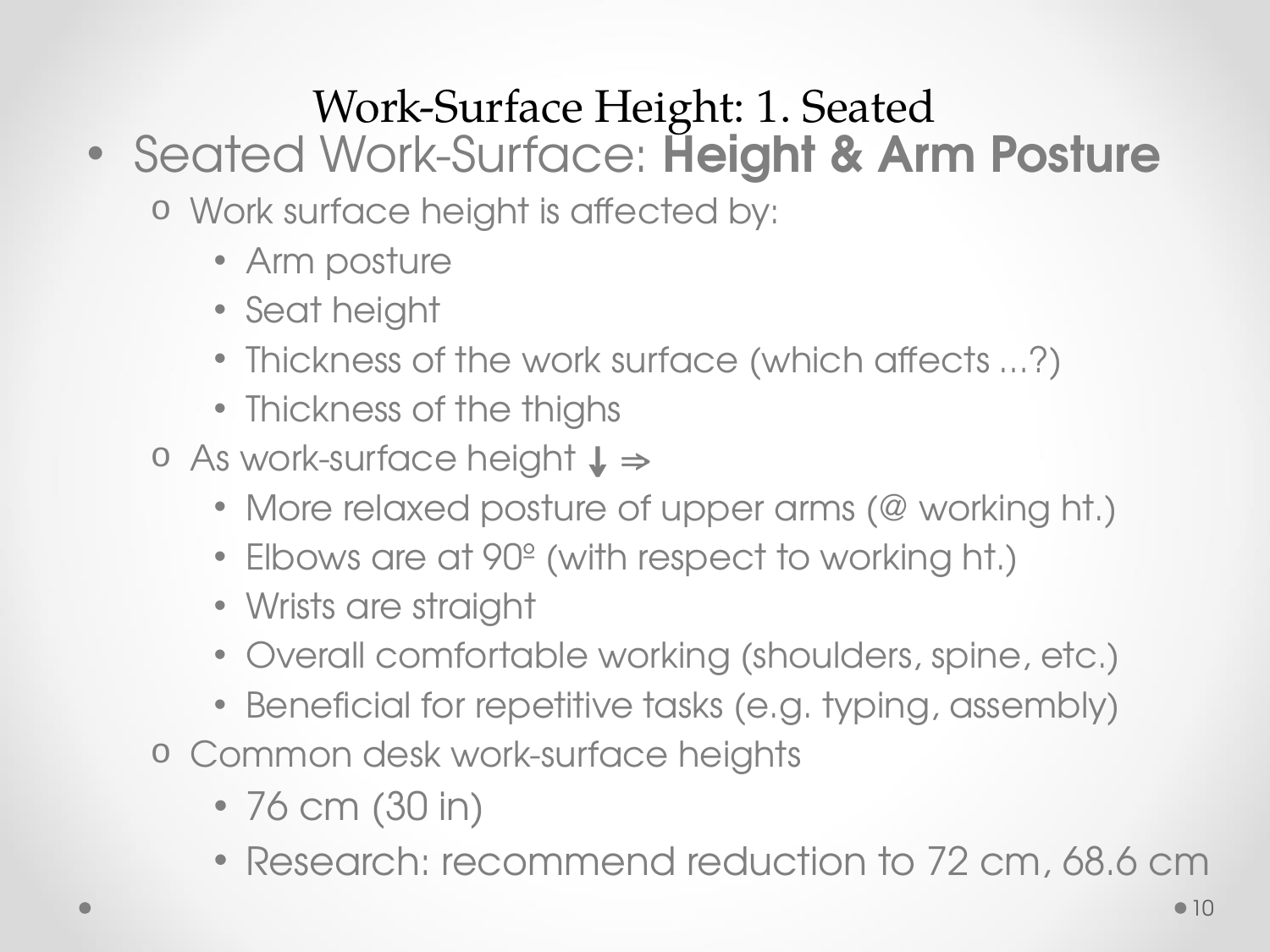

# Work-Surface Height: 1. Seated

Seated Work-Surface: Height & Arm Posture
Work surface height is affected by:
Arm posture
Seat height
Thickness of the work surface (which affects …?)
Thickness of the thighs
As work-surface height ↓ ⇒
More relaxed posture of upper arms (@ working ht.)
Elbows are at 90º (with respect to working ht.)
Wrists are straight
Overall comfortable working (shoulders, spine, etc.)
Beneficial for repetitive tasks (e.g. typing, assembly)
Common desk work-surface heights
76 cm (30 in)
Research: recommend reduction to 72 cm, 68.6 cm
10